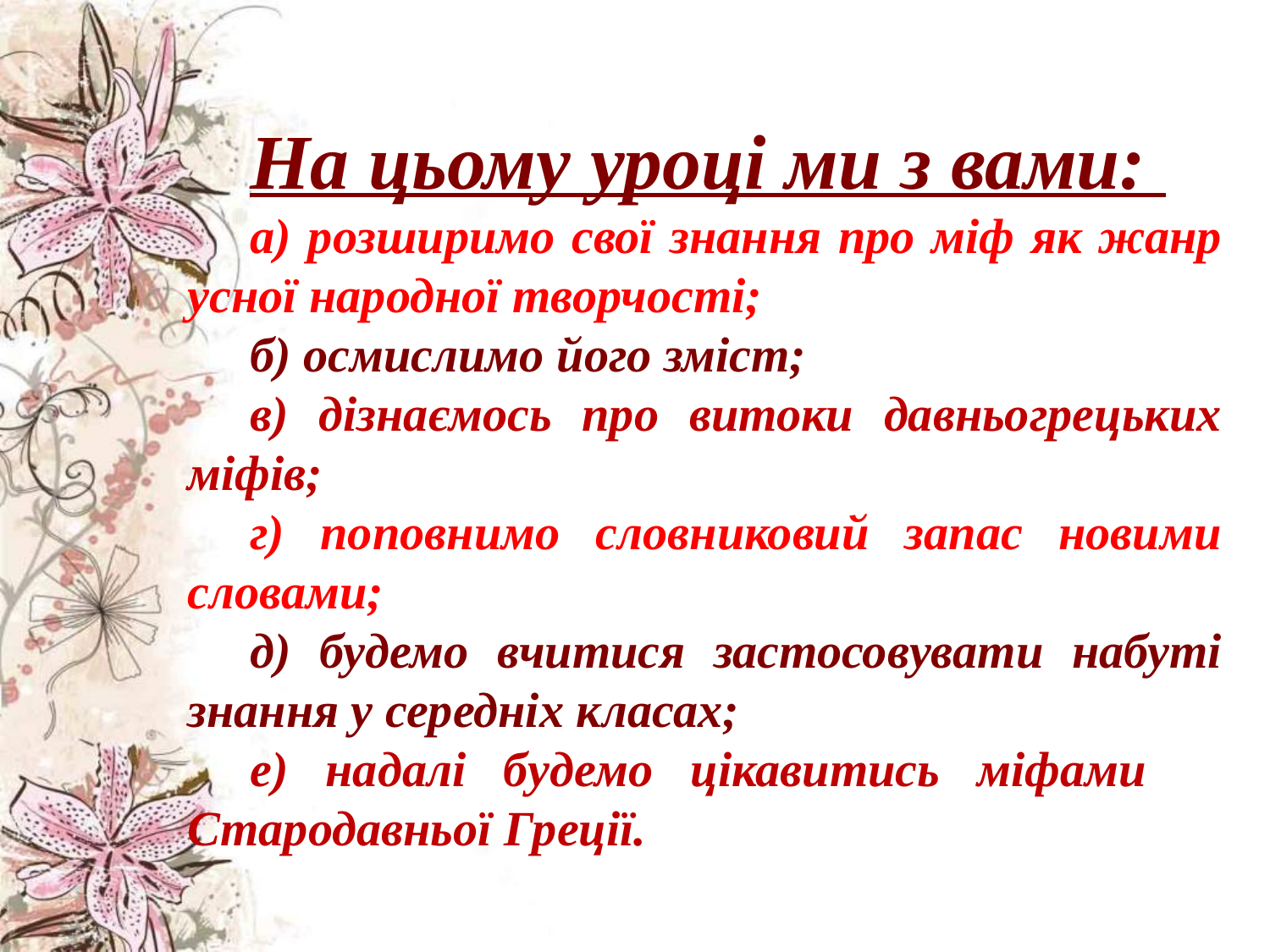

На цьому уроці ми з вами:
а) розширимо свої знання про міф як жанр усної народної творчості;
б) осмислимо його зміст;
в) дізнаємось про витоки давньогрецьких міфів;
г) поповнимо словниковий запас новими словами;
д) будемо вчитися застосовувати набуті знання у середніх класах;
е) надалі будемо цікавитись міфами   Cтародавньої Греції.